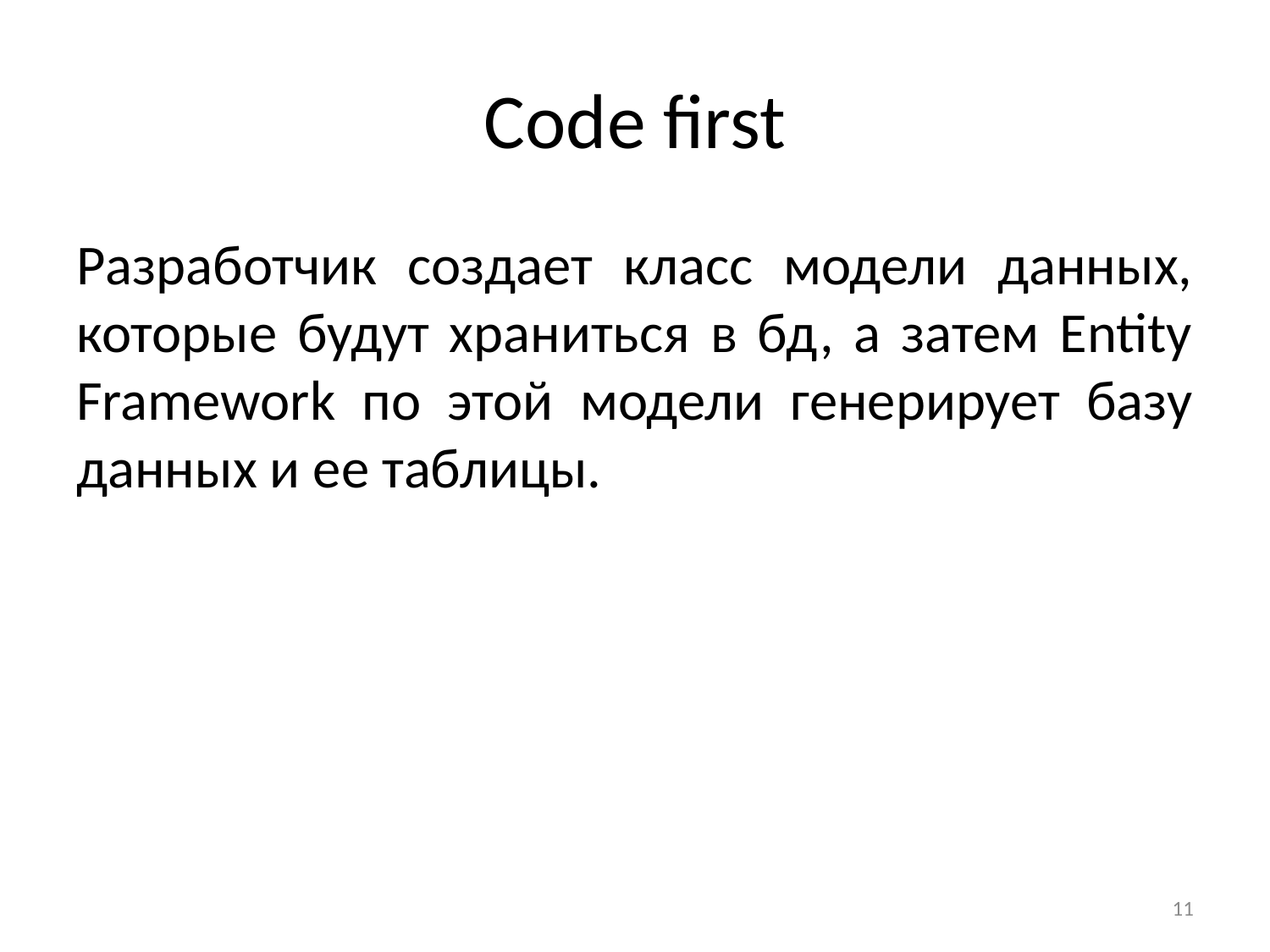

# Code first
Разработчик создает класс модели данных, которые будут храниться в бд, а затем Entity Framework по этой модели генерирует базу данных и ее таблицы.
11